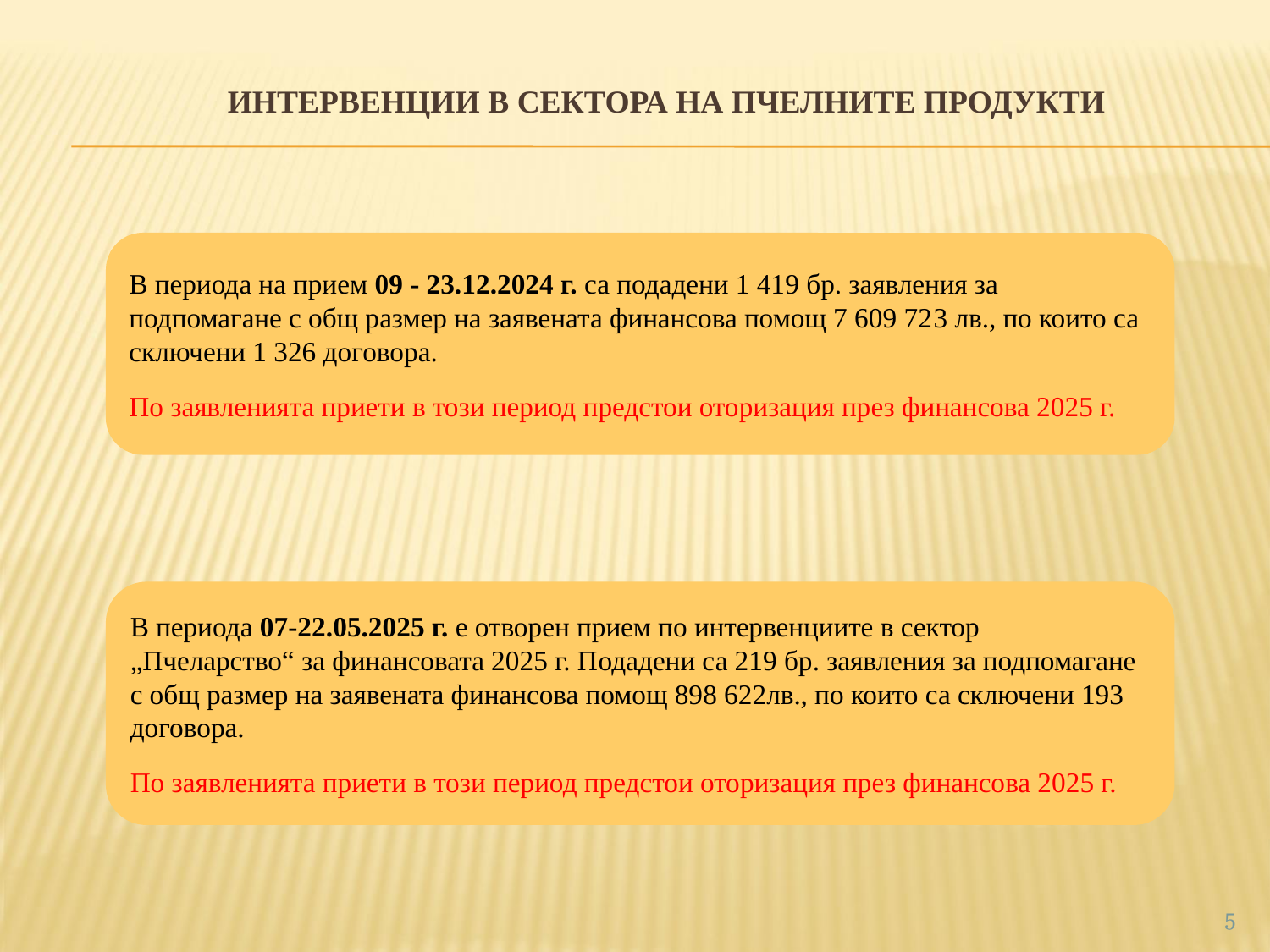

# ИНТЕРВЕНЦИИ В СЕКТОРА НА ПЧЕЛНИТЕ ПРОДУКТИ
В периода на прием 09 - 23.12.2024 г. са подадени 1 419 бр. заявления за подпомагане с общ размер на заявената финансова помощ 7 609 723 лв., по които са сключени 1 326 договора.
По заявленията приети в този период предстои оторизация през финансова 2025 г.
В периода 07-22.05.2025 г. е отворен прием по интервенциите в сектор „Пчеларство“ за финансовата 2025 г. Подадени са 219 бр. заявления за подпомагане с общ размер на заявената финансова помощ 898 622лв., по които са сключени 193 договора.
По заявленията приети в този период предстои оторизация през финансова 2025 г.
5